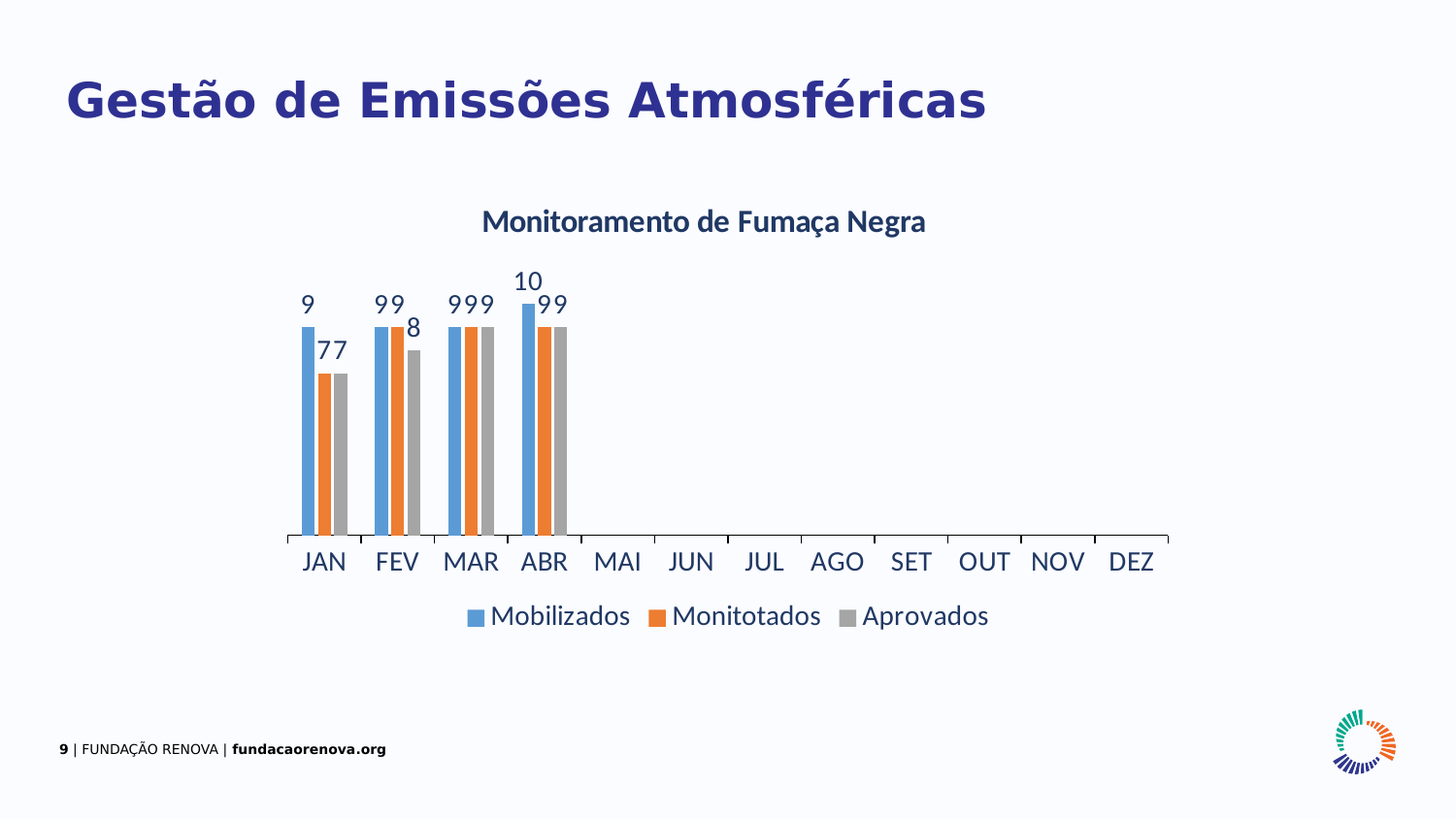

Gestão de Emissões Atmosféricas

### Chart: Monitoramento de Fumaça Negra

| Category | Mobilizados | Monitotados | Aprovados |
|---|---|---|---|
| JAN | 9.0 | 7.0 | 7.0 |
| FEV | 9.0 | 9.0 | 8.0 |
| MAR | 9.0 | 9.0 | 9.0 |
| ABR | 10.0 | 9.0 | 9.0 |
| MAI | None | None | None |
| JUN | None | None | None |
| JUL | None | None | None |
| AGO | None | None | None |
| SET | None | None | None |
| OUT | None | None | None |
| NOV | None | None | None |
| DEZ | None | None | None |